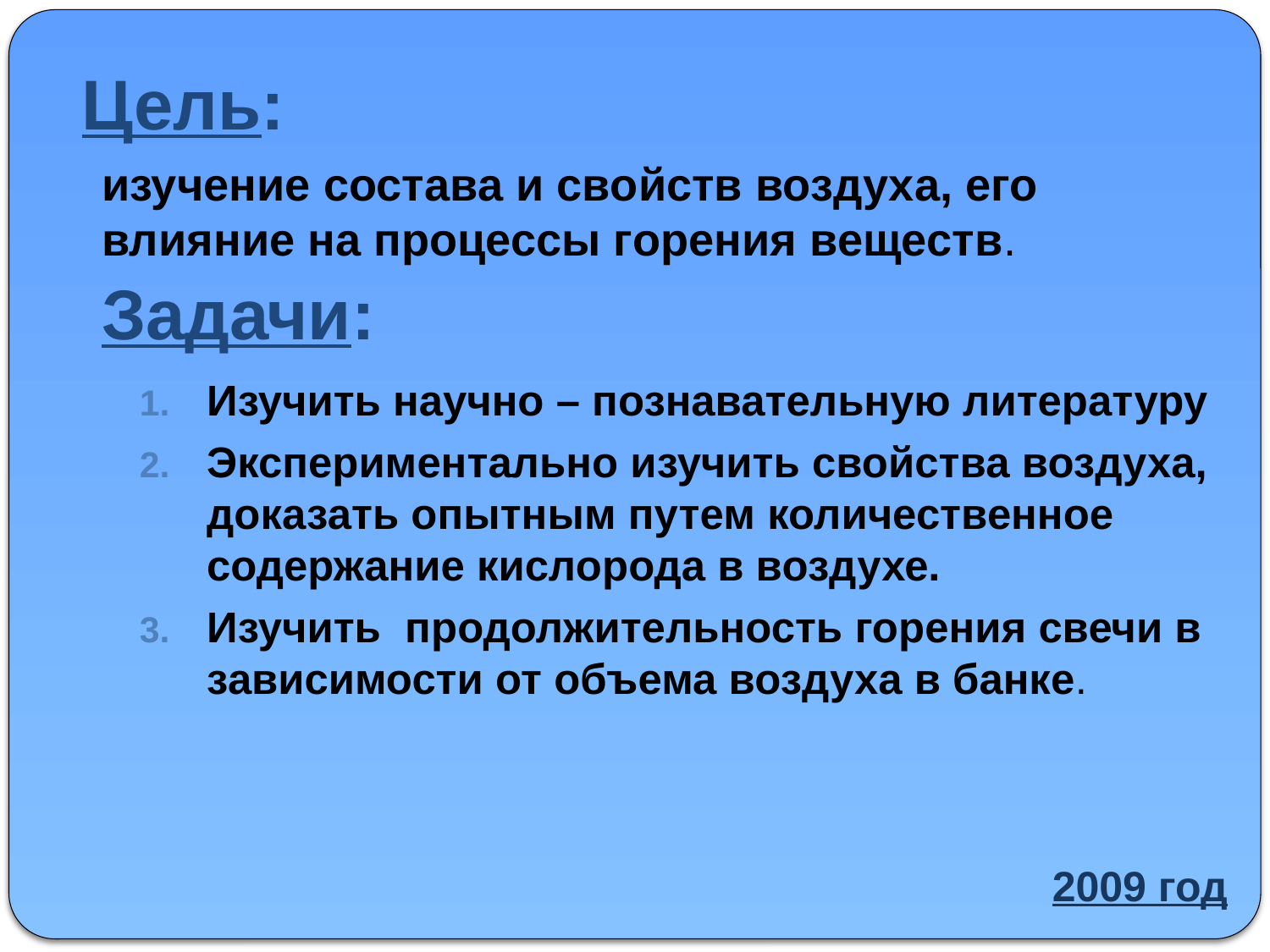

# Цель:
изучение состава и свойств воздуха, его влияние на процессы горения веществ.
Задачи:
Изучить научно – познавательную литературу
Экспериментально изучить свойства воздуха, доказать опытным путем количественное содержание кислорода в воздухе.
Изучить  продолжительность горения свечи в зависимости от объема воздуха в банке.

2009 год